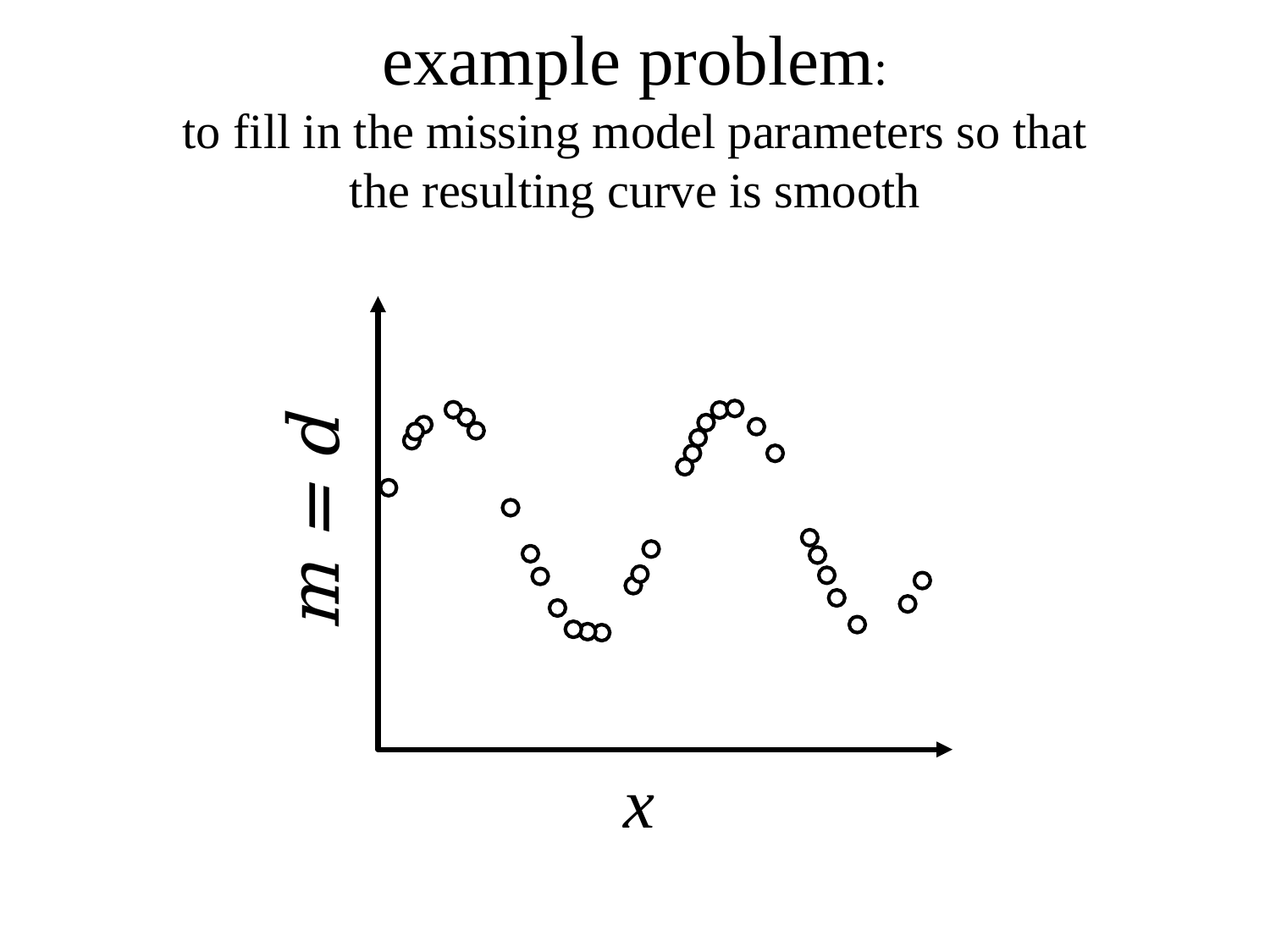

example problem:
to fill in the missing model parameters so that
the resulting curve is smooth

m = d

x